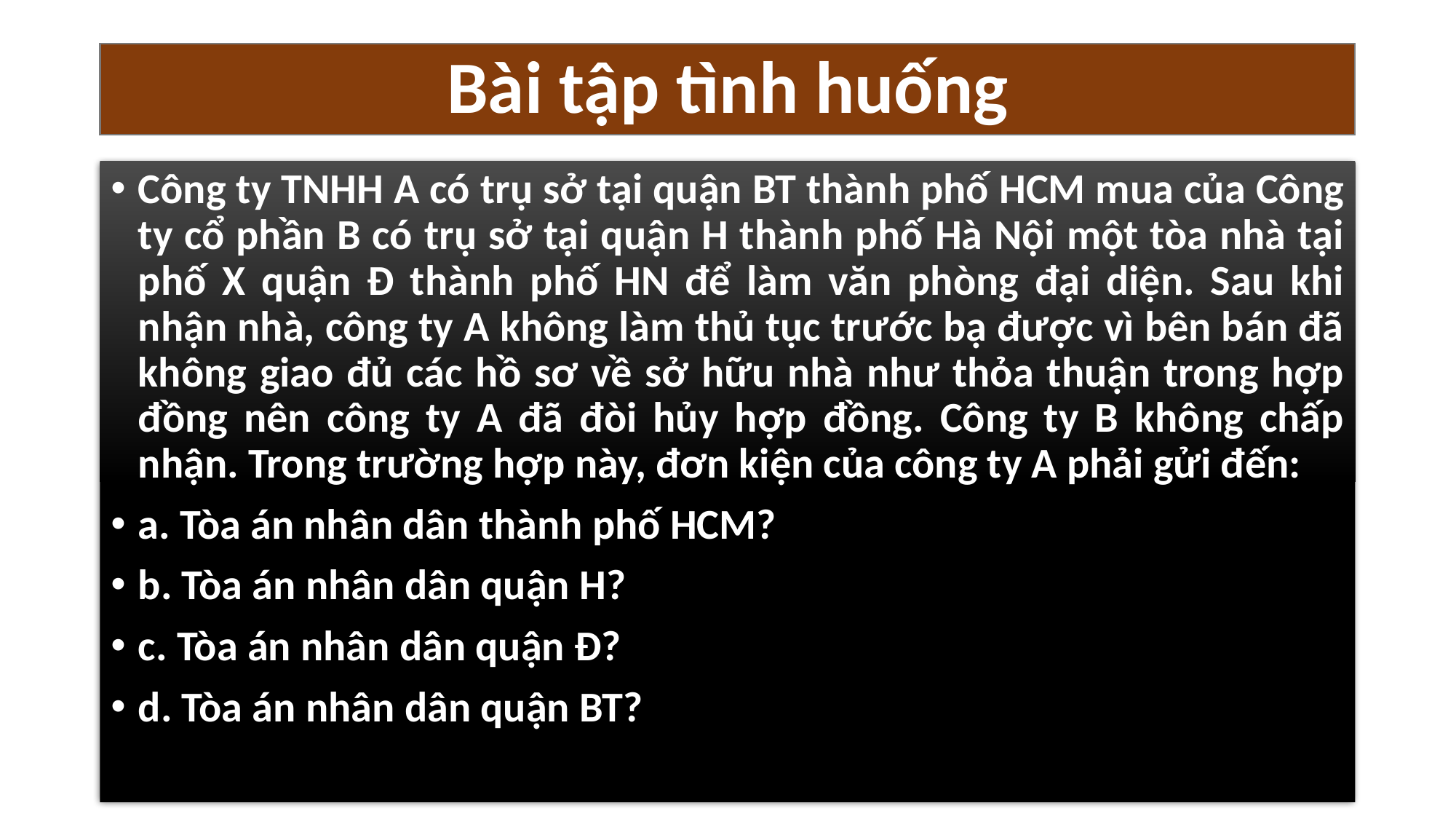

# Bài tập tình huống
Công ty TNHH A có trụ sở tại quận BT thành phố HCM mua của Công ty cổ phần B có trụ sở tại quận H thành phố Hà Nội một tòa nhà tại phố X quận Đ thành phố HN để làm văn phòng đại diện. Sau khi nhận nhà, công ty A không làm thủ tục trước bạ được vì bên bán đã không giao đủ các hồ sơ về sở hữu nhà như thỏa thuận trong hợp đồng nên công ty A đã đòi hủy hợp đồng. Công ty B không chấp nhận. Trong trường hợp này, đơn kiện của công ty A phải gửi đến:
a. Tòa án nhân dân thành phố HCM?
b. Tòa án nhân dân quận H?
c. Tòa án nhân dân quận Đ?
d. Tòa án nhân dân quận BT?